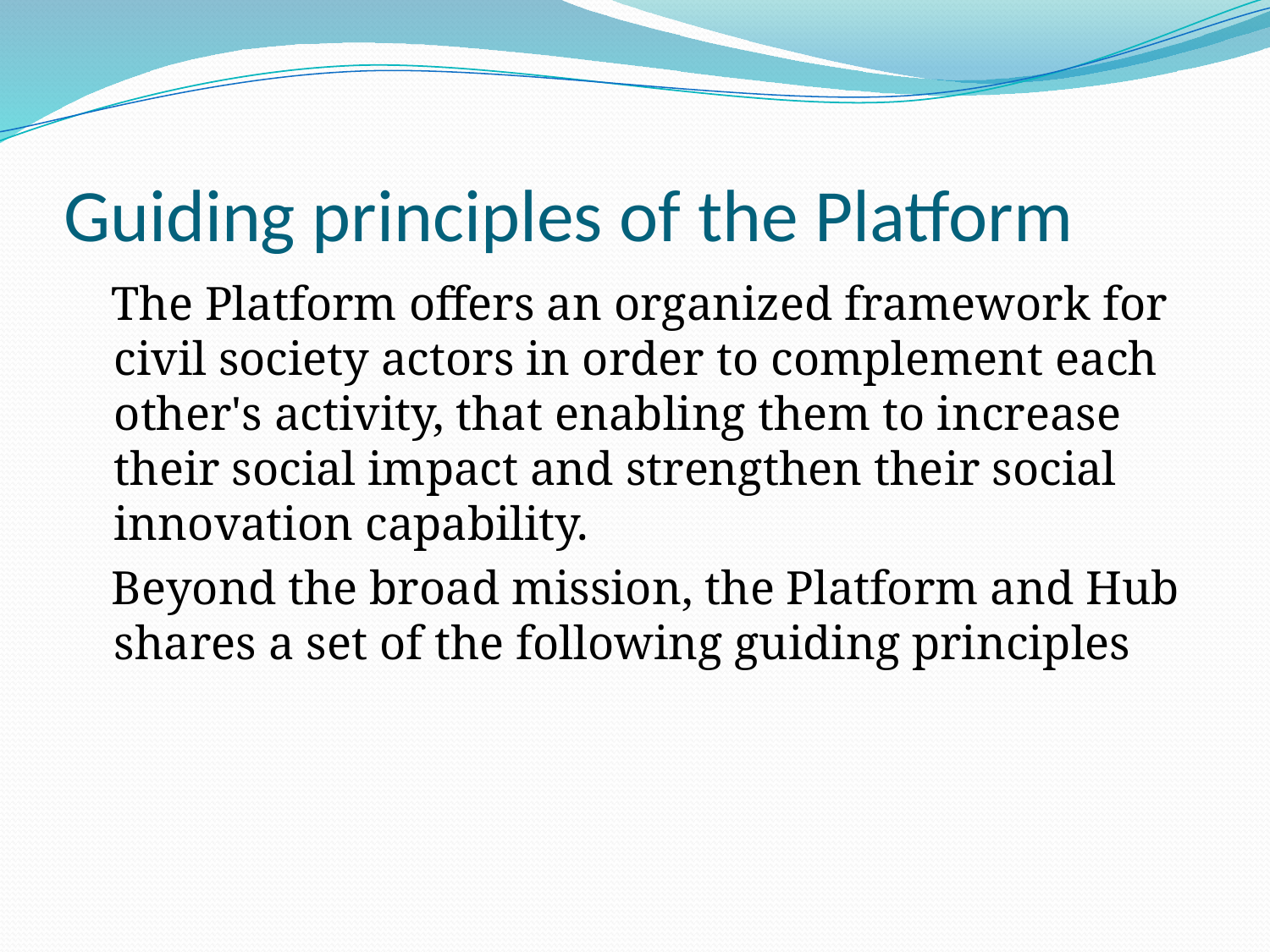

# Guiding principles of the Platform
   The Platform offers an organized framework for civil society actors in order to complement each other's activity, that enabling them to increase their social impact and strengthen their social innovation capability.
   Beyond the broad mission, the Platform and Hub shares a set of the following guiding principles